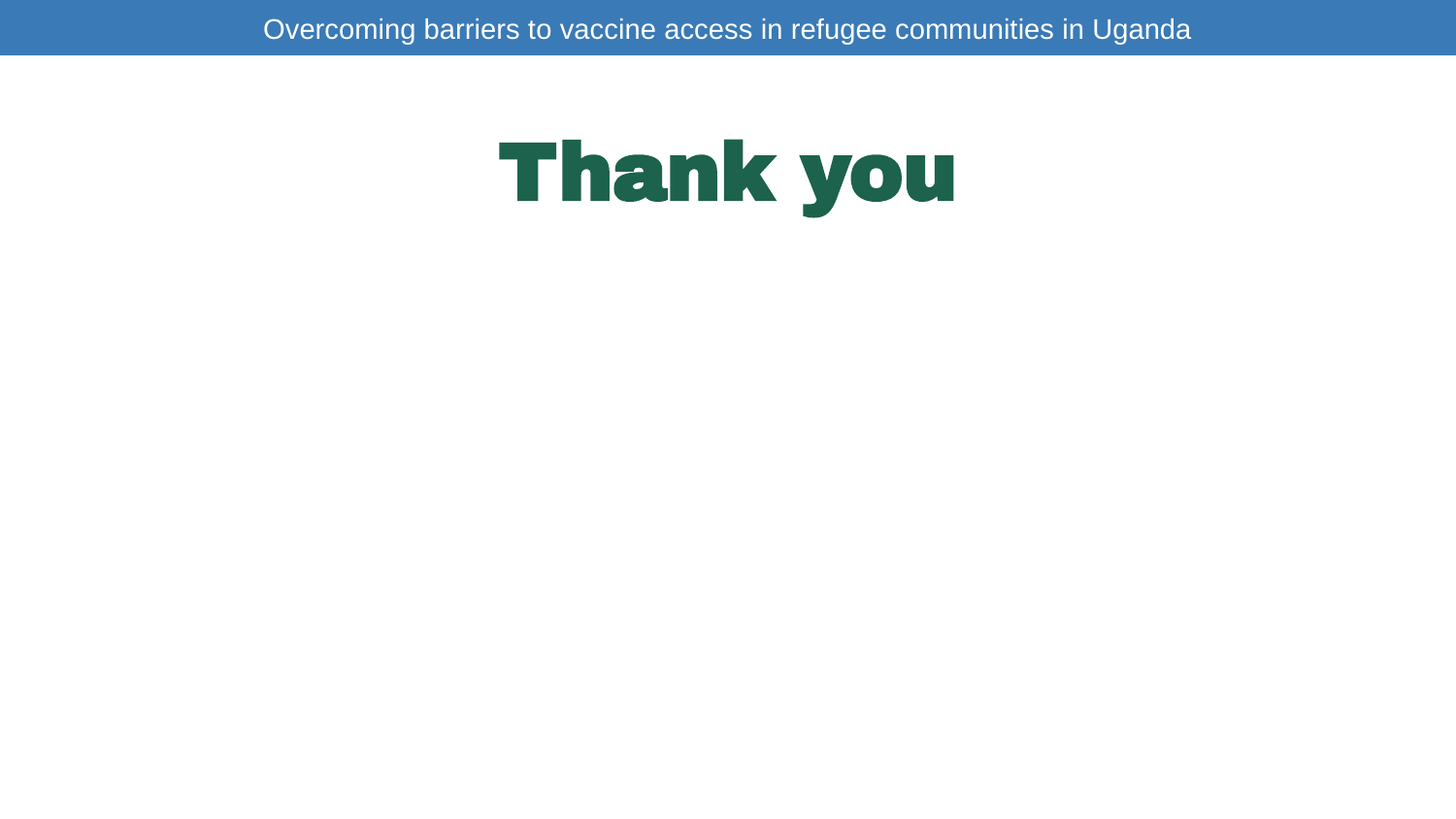

Overcoming barriers to vaccine access in refugee communities in Uganda
# Thank you